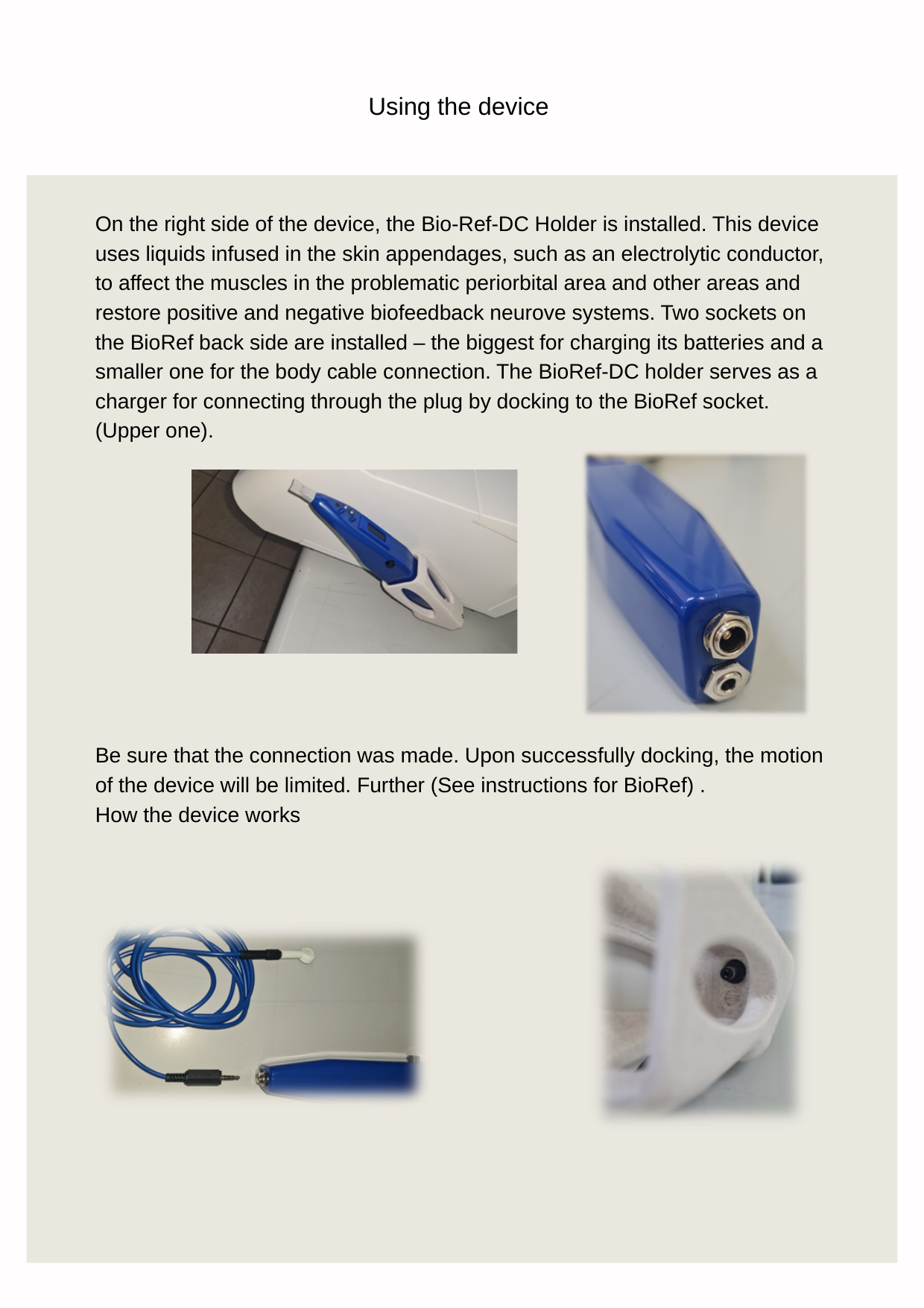

Using the device

On the right side of the device, the Bio-Ref-DC Holder is installed. This device uses liquids infused in the skin appendages, such as an electrolytic conductor, to affect the muscles in the problematic periorbital area and other areas and restore positive and negative biofeedback neurove systems. Two sockets on the BioRef back side are installed – the biggest for charging its batteries and a smaller one for the body cable connection. The BioRef-DC holder serves as a charger for connecting through the plug by docking to the BioRef socket. (Upper one).

Be sure that the connection was made. Upon successfully docking, the motion of the device will be limited. Further (See instructions for BioRef) .
How the device works